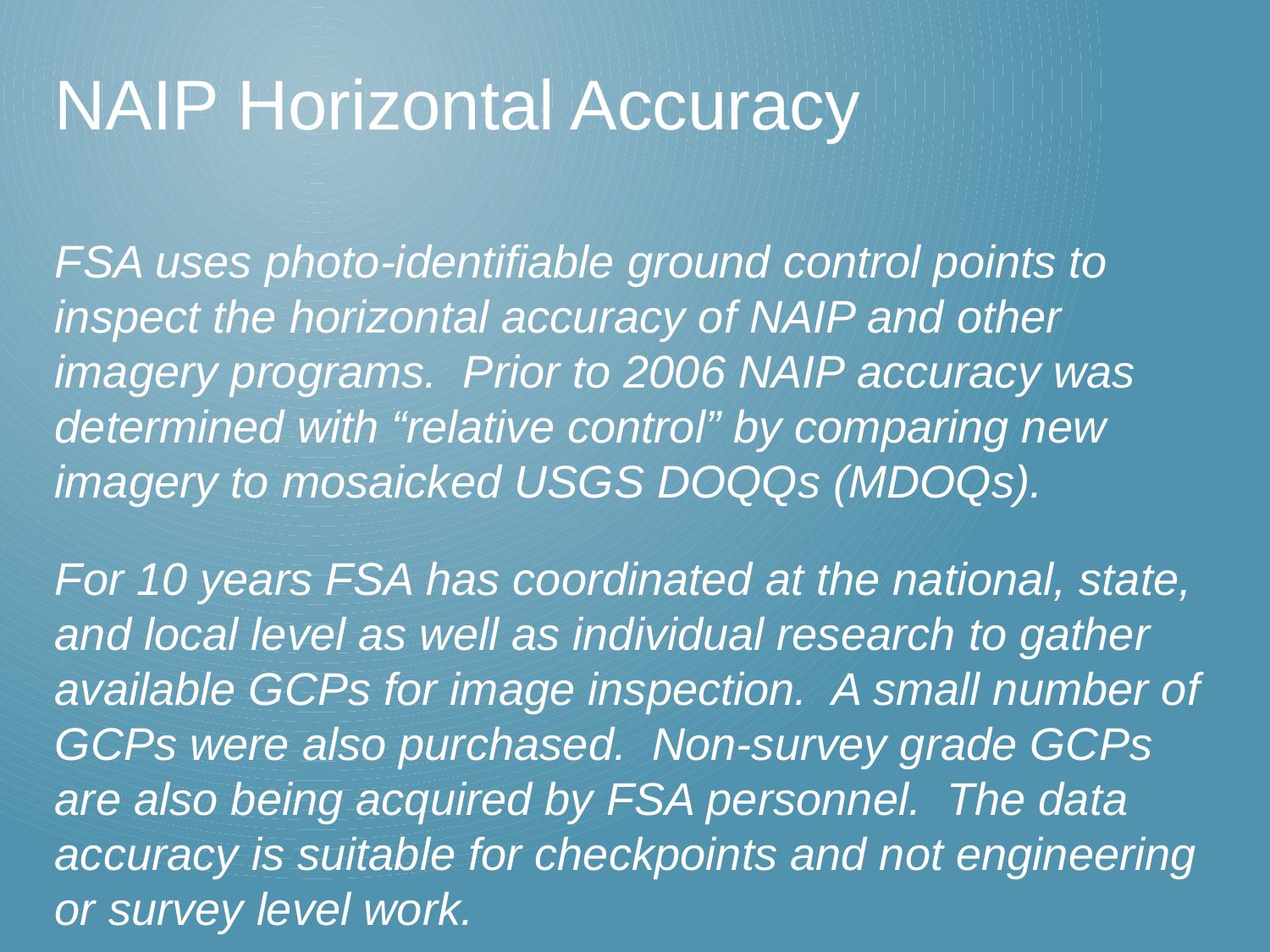

NAIP Horizontal Accuracy

FSA uses photo-identifiable ground control points to inspect the horizontal accuracy of NAIP and other imagery programs.  Prior to 2006 NAIP accuracy was determined with “relative control” by comparing new imagery to mosaicked USGS DOQQs (MDOQs).

For 10 years FSA has coordinated at the national, state, and local level as well as individual research to gather available GCPs for image inspection.  A small number of GCPs were also purchased.  Non-survey grade GCPs are also being acquired by FSA personnel.  The data accuracy is suitable for checkpoints and not engineering or survey level work.